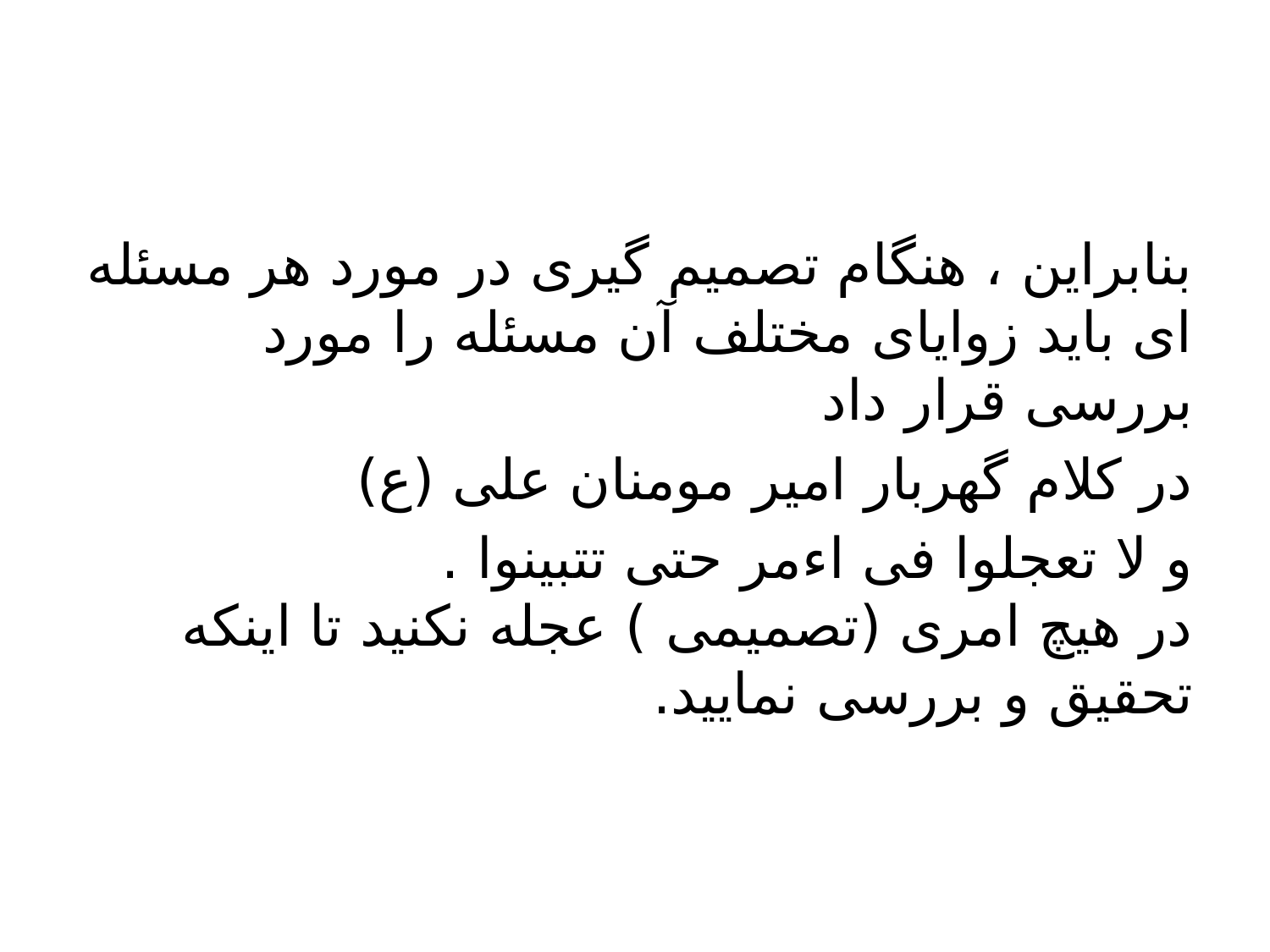

#
بنابراين ، هنگام تصميم گيرى در مورد هر مسئله اى بايد زواياى مختلف آن مسئله را مورد بررسى قرار داد
در كلام گهربار امير مومنان على (ع)
و لا تعجلوا فى اءمر حتى تتبينوا .
در هيچ امرى (تصميمى ) عجله نكنيد تا اينكه تحقيق و بررسى نماييد.